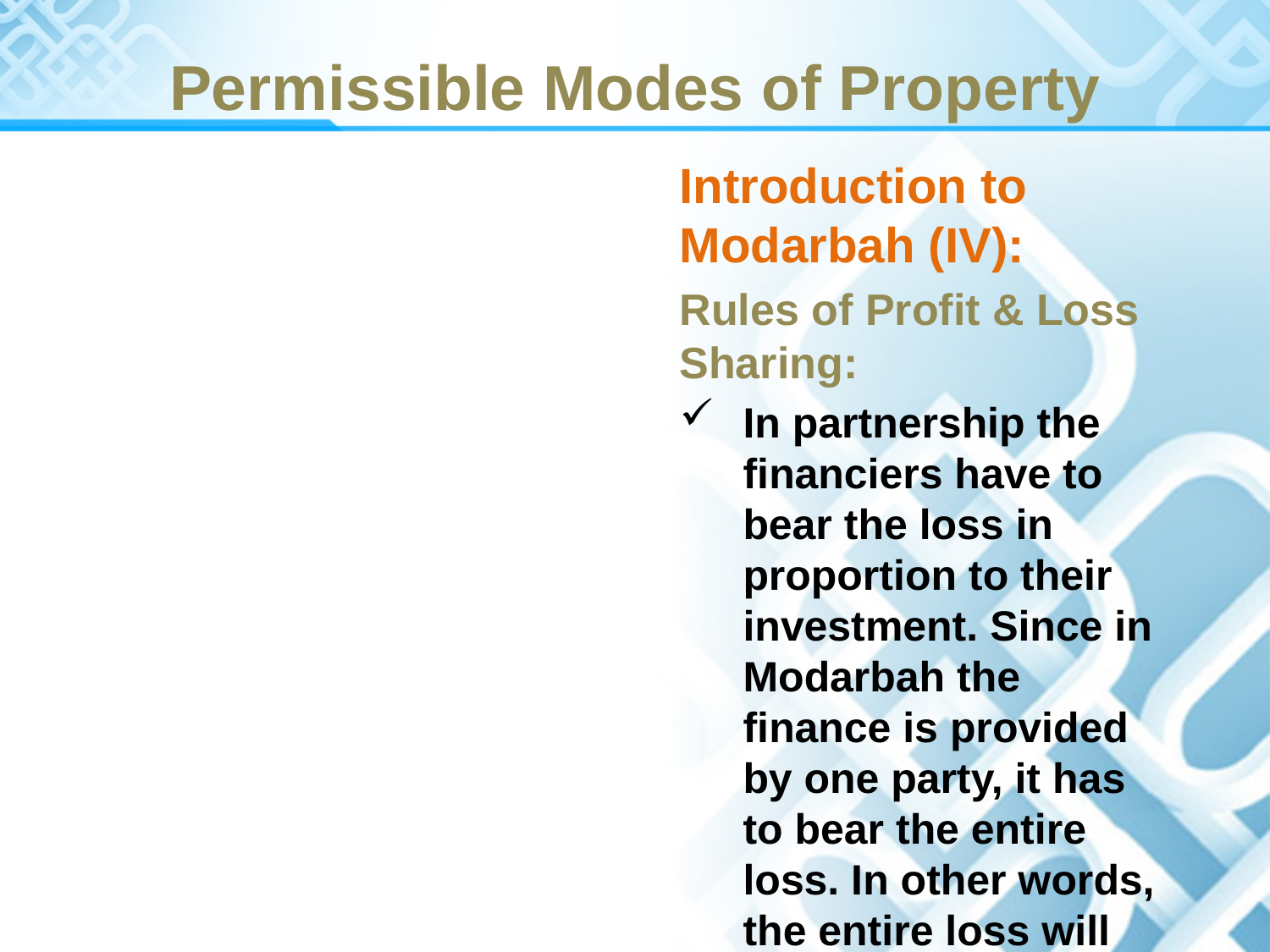

Permissible Modes of Property
Introduction to Modarbah (IV):
Rules of Profit & Loss Sharing:
In partnership the financiers have to bear the loss in proportion to their investment. Since in Modarbah the finance is provided by one party, it has to bear the entire loss. In other words, the entire loss will have to be borne by the Rab-al-Mal.